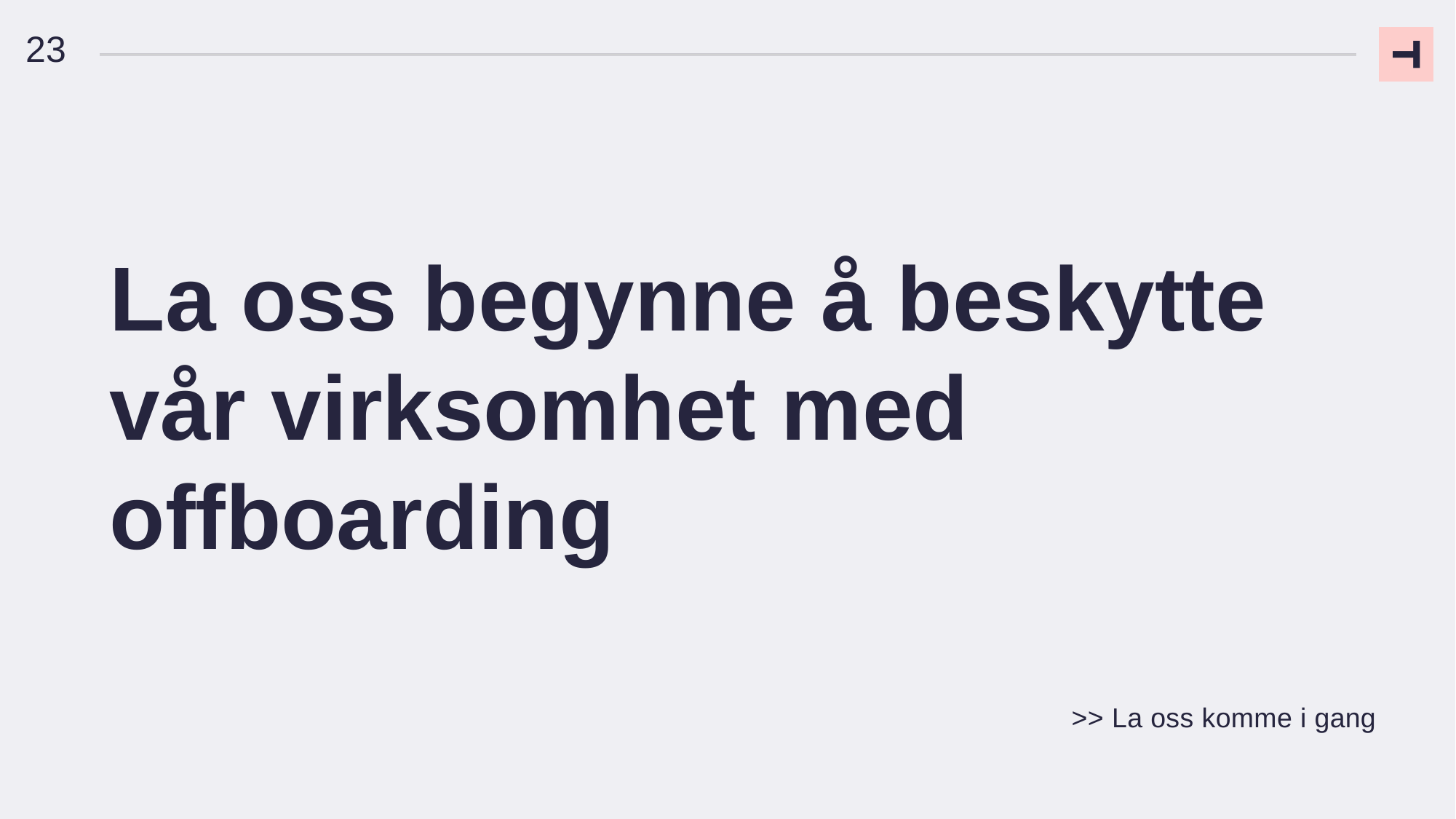

23
La oss begynne å beskytte
vår virksomhet med offboarding
>> La oss komme i gang